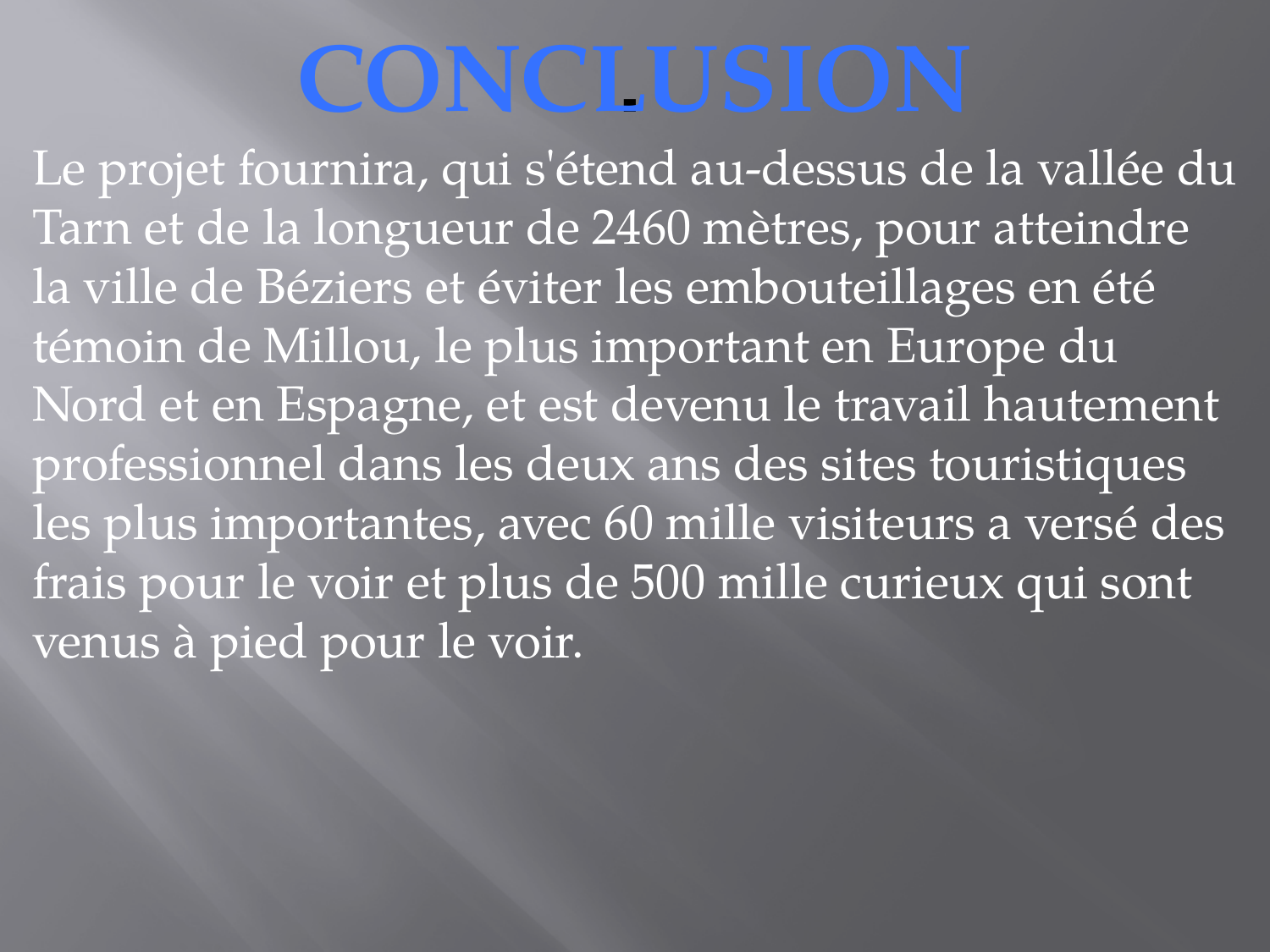

# .
CONCLUSION
Le projet fournira, qui s'étend au-dessus de la vallée du Tarn et de la longueur de 2460 mètres, pour atteindre la ville de Béziers et éviter les embouteillages en été témoin de Millou, le plus important en Europe du Nord et en Espagne, et est devenu le travail hautement professionnel dans les deux ans des sites touristiques les plus importantes, avec 60 mille visiteurs a versé des frais pour le voir et plus de 500 mille curieux qui sont venus à pied pour le voir.